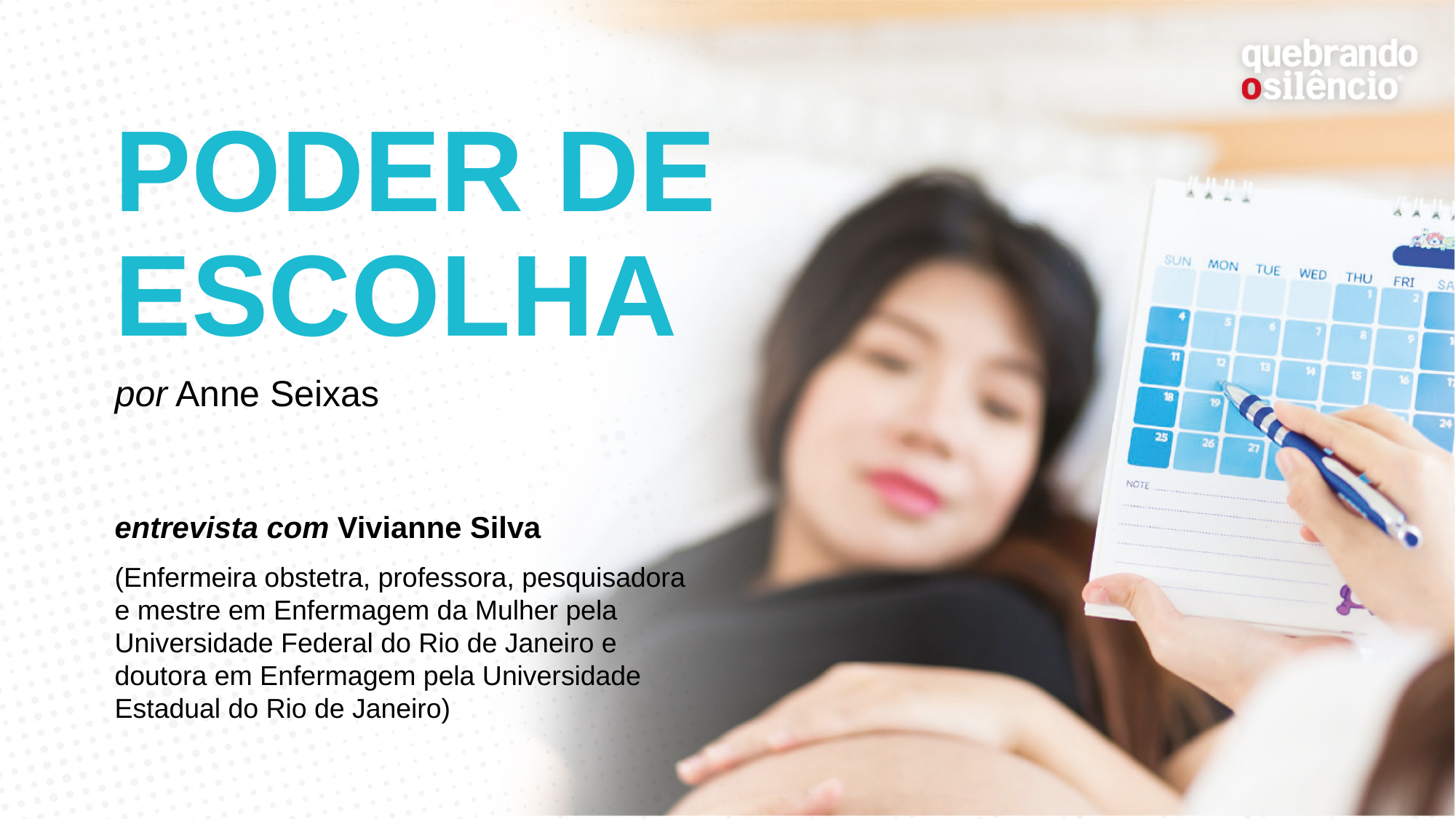

# PODER DE ESCOLHA
por Anne Seixas
entrevista com Vivianne Silva
(Enfermeira obstetra, professora, pesquisadora e mestre em Enfermagem da Mulher pela Universidade Federal do Rio de Janeiro e doutora em Enfermagem pela Universidade Estadual do Rio de Janeiro)